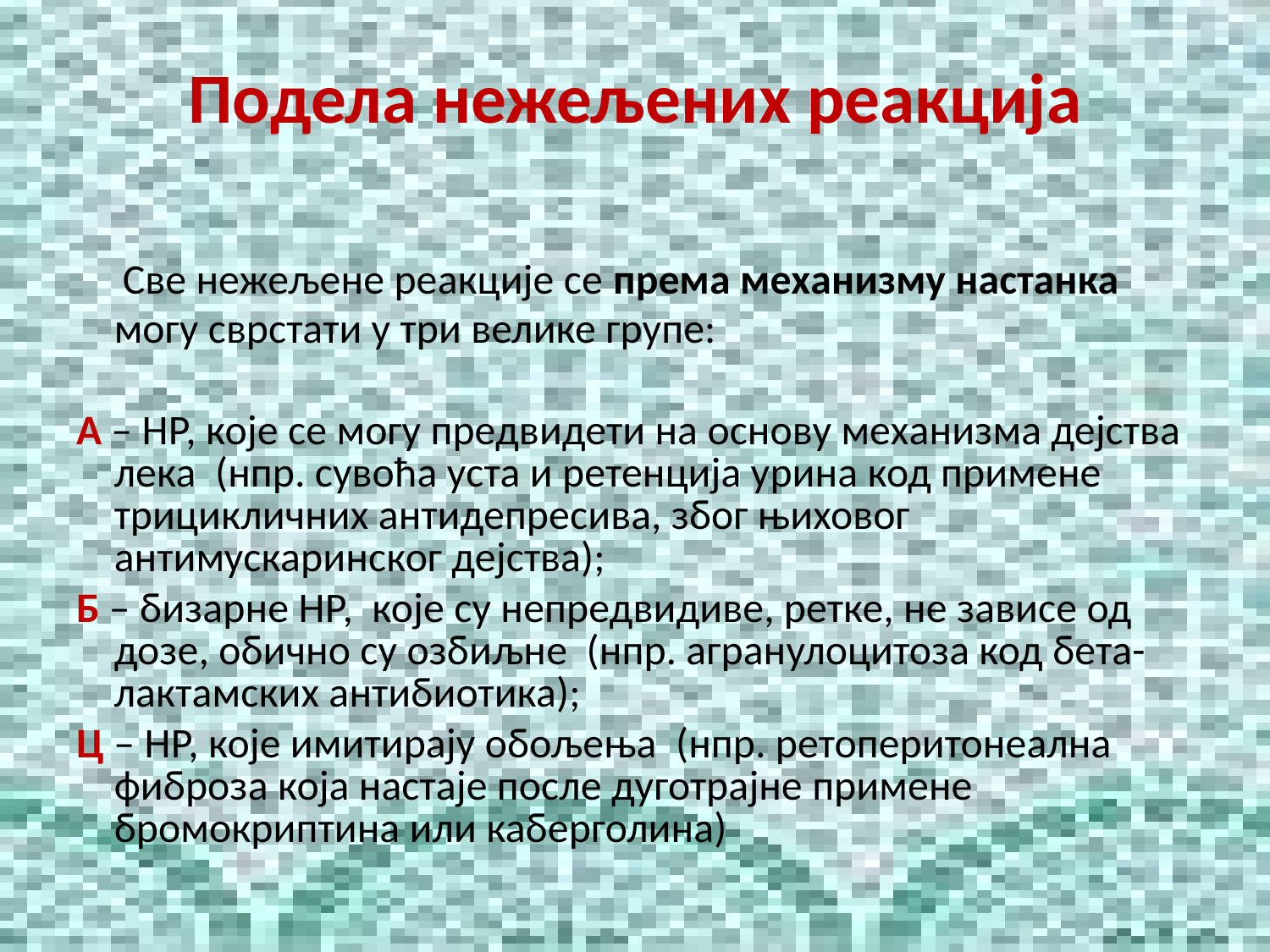

# Подела нежељених реакција
   Све нежељене реакције се према механизму настанка могу сврстати у три велике групе:

А – НР, које се могу предвидети на основу механизма дејства лека  (нпр. сувоћа уста и ретенција урина код примене трицикличних антидепресива, због њиховог антимускаринског дејства);
Б – бизарне НР,  које су непредвидиве, ретке, не зависе од дозе, обично су озбиљне  (нпр. агранулоцитоза код бета-лактамских антибиотика);
Ц – НР, које имитирају обољења  (нпр. ретоперитонеална фиброза која настаје после дуготрајне примене бромокриптина или каберголина)